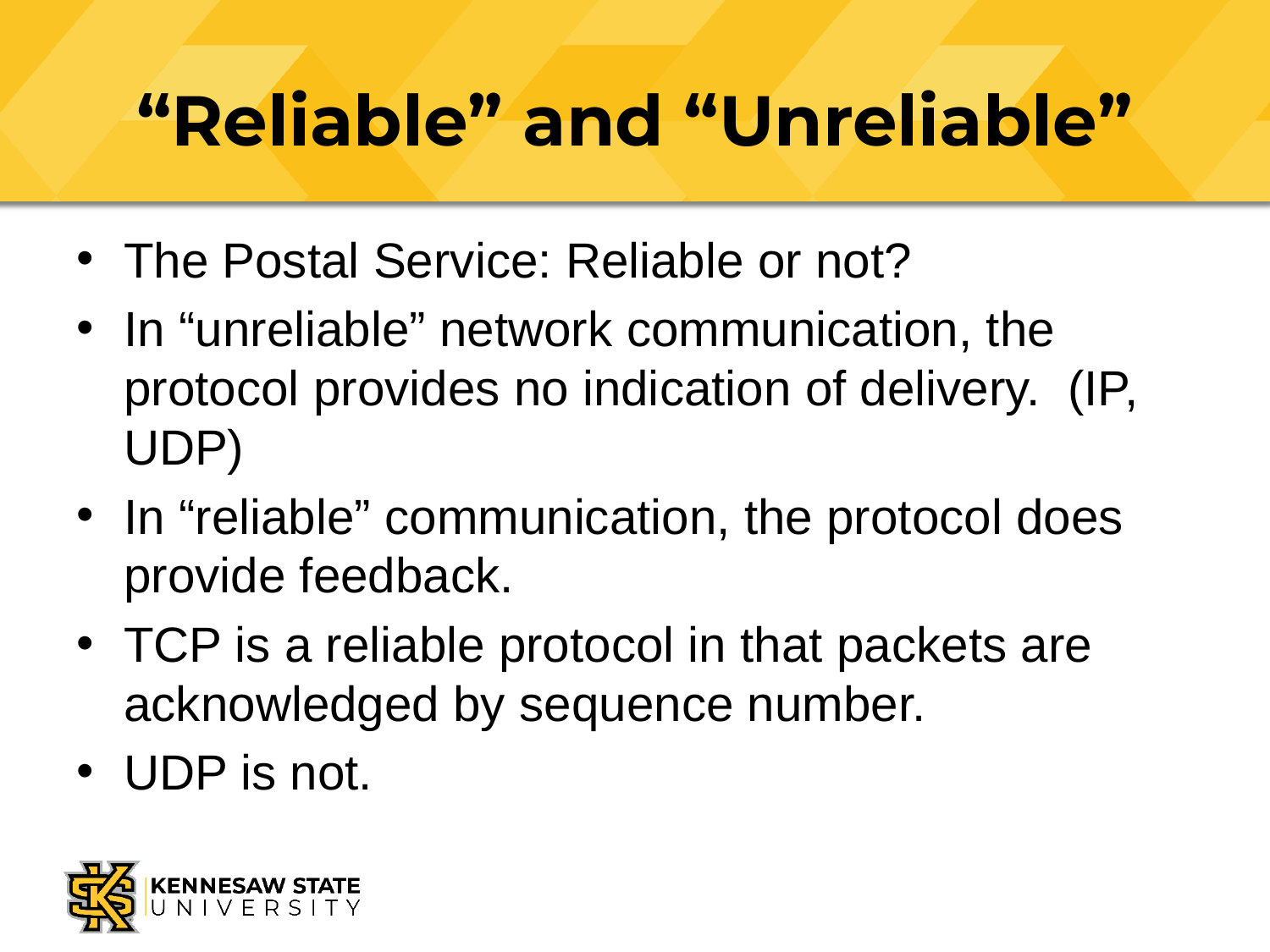

# “Reliable” and “Unreliable”
The Postal Service: Reliable or not?
In “unreliable” network communication, the protocol provides no indication of delivery.  (IP, UDP)
In “reliable” communication, the protocol does provide feedback.
TCP is a reliable protocol in that packets are acknowledged by sequence number.
UDP is not.